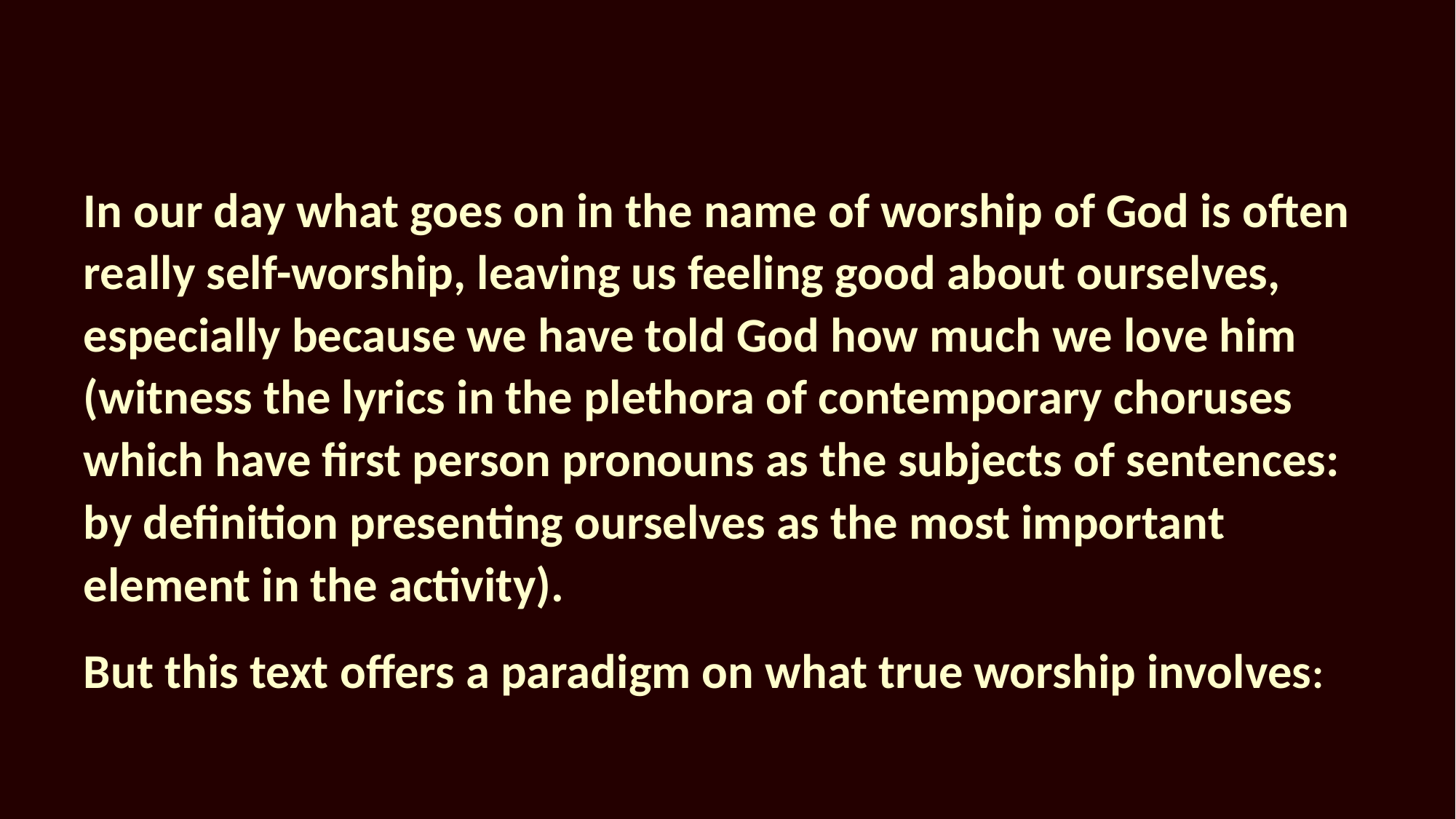

#
In our day what goes on in the name of worship of God is often really self-worship, leaving us feeling good about ourselves, especially because we have told God how much we love him (witness the lyrics in the plethora of contemporary choruses which have first person pronouns as the subjects of sentences: by definition presenting ourselves as the most important element in the activity).
But this text offers a paradigm on what true worship involves: